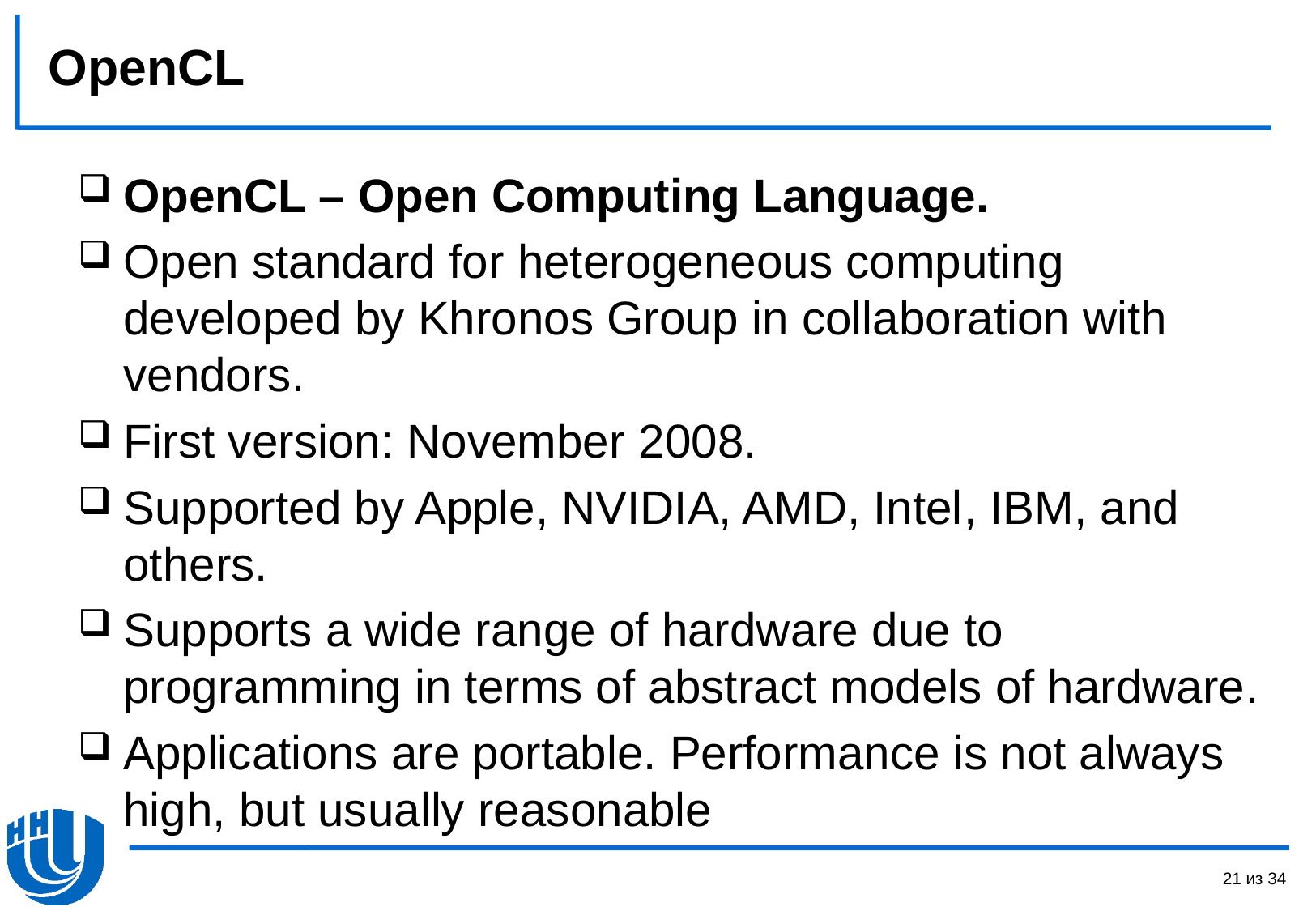

# OpenCL
OpenCL – Open Computing Language.
Open standard for heterogeneous computing developed by Khronos Group in collaboration with vendors.
First version: November 2008.
Supported by Apple, NVIDIA, AMD, Intel, IBM, and others.
Supports a wide range of hardware due to programming in terms of abstract models of hardware.
Applications are portable. Performance is not always high, but usually reasonable

21